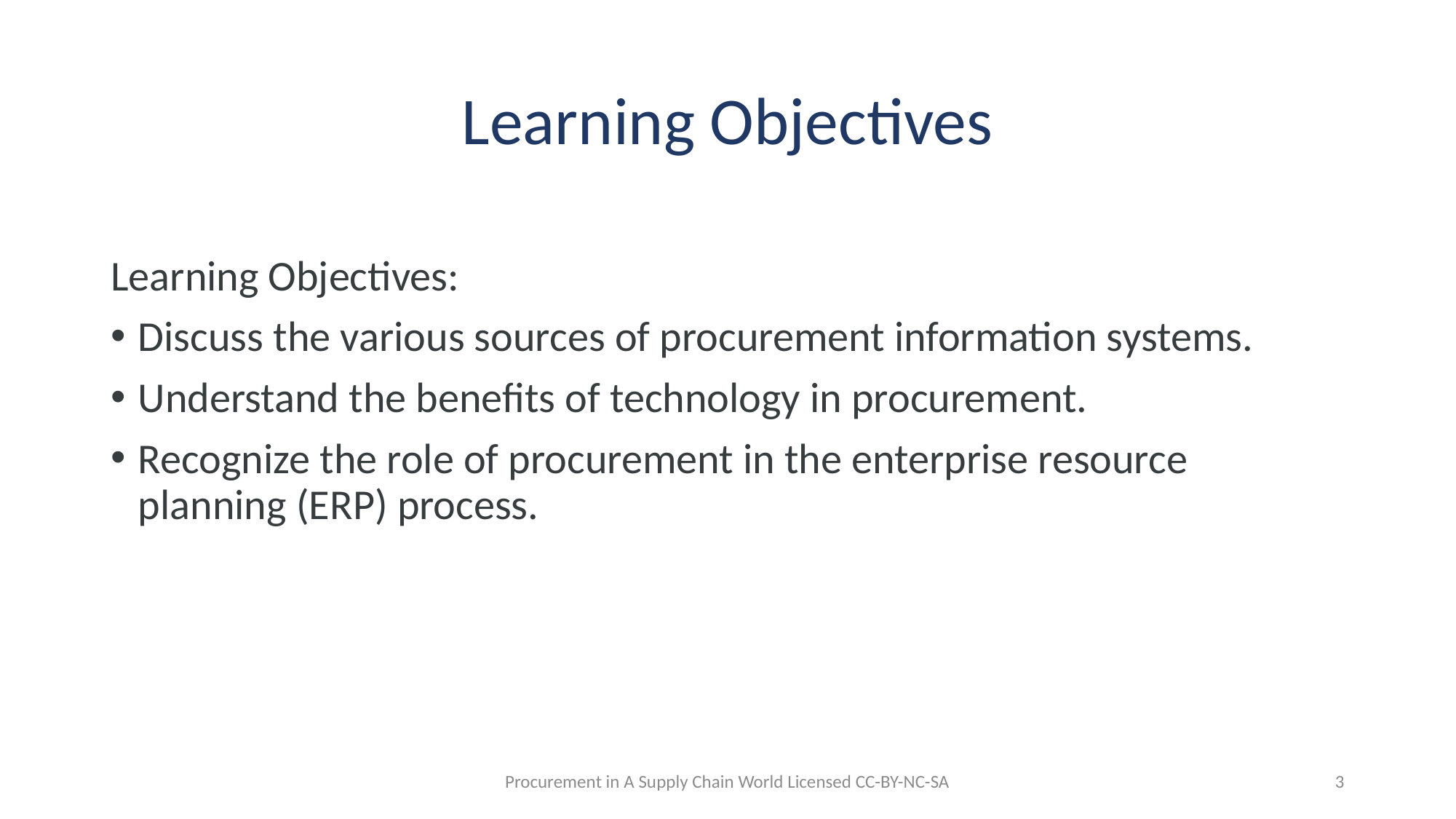

# Learning Objectives
Learning Objectives:
Discuss the various sources of procurement information systems.
Understand the benefits of technology in procurement.
Recognize the role of procurement in the enterprise resource planning (ERP) process.

Procurement in A Supply Chain World Licensed CC-BY-NC-SA
3